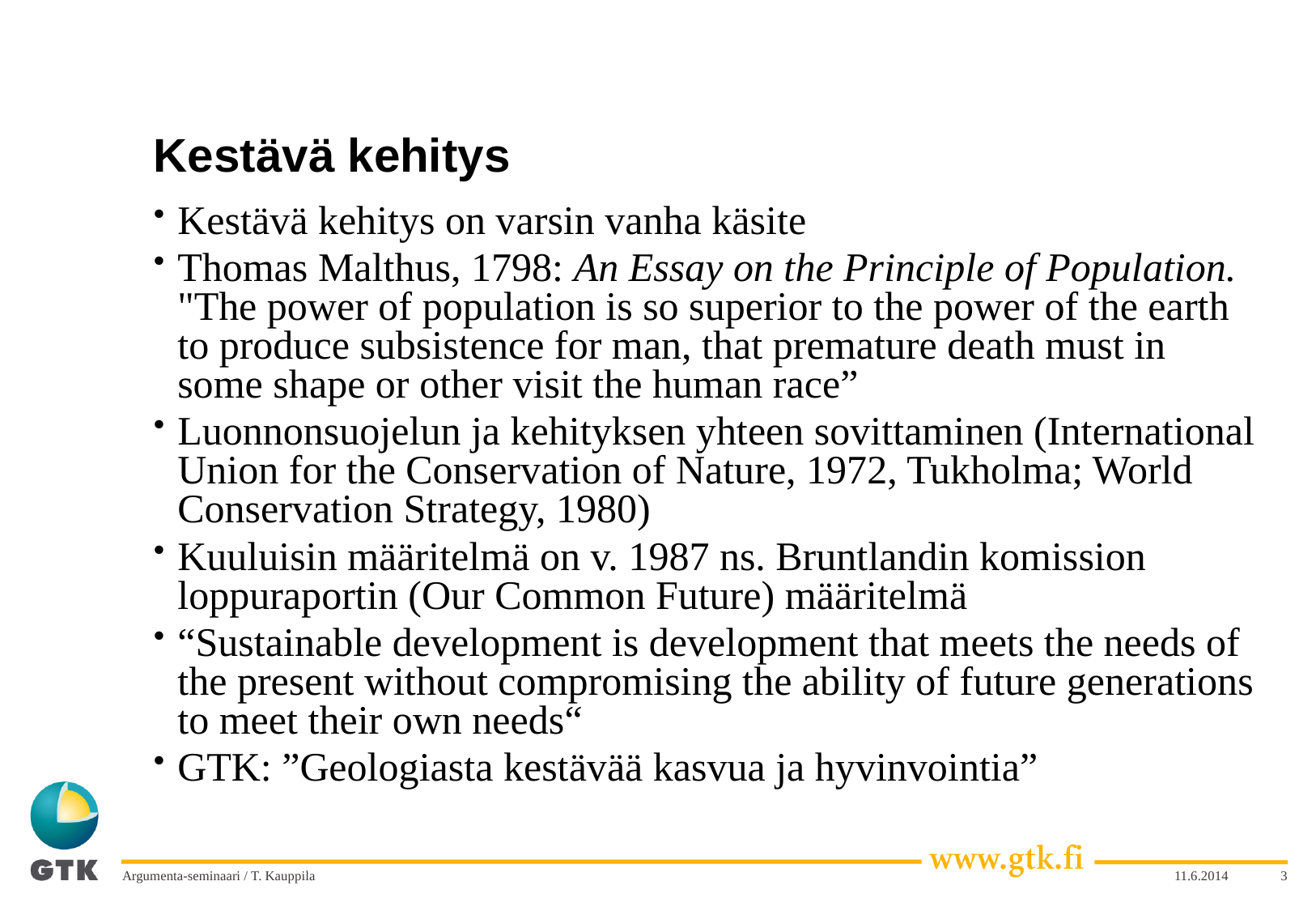

# Kestävä kehitys
Kestävä kehitys on varsin vanha käsite
Thomas Malthus, 1798: An Essay on the Principle of Population. "The power of population is so superior to the power of the earth to produce subsistence for man, that premature death must in some shape or other visit the human race”
Luonnonsuojelun ja kehityksen yhteen sovittaminen (International Union for the Conservation of Nature, 1972, Tukholma; World Conservation Strategy, 1980)
Kuuluisin määritelmä on v. 1987 ns. Bruntlandin komission loppuraportin (Our Common Future) määritelmä
“Sustainable development is development that meets the needs of the present without compromising the ability of future generations to meet their own needs“
GTK: ”Geologiasta kestävää kasvua ja hyvinvointia”

Argumenta-seminaari / T. Kauppila
11.6.2014
3